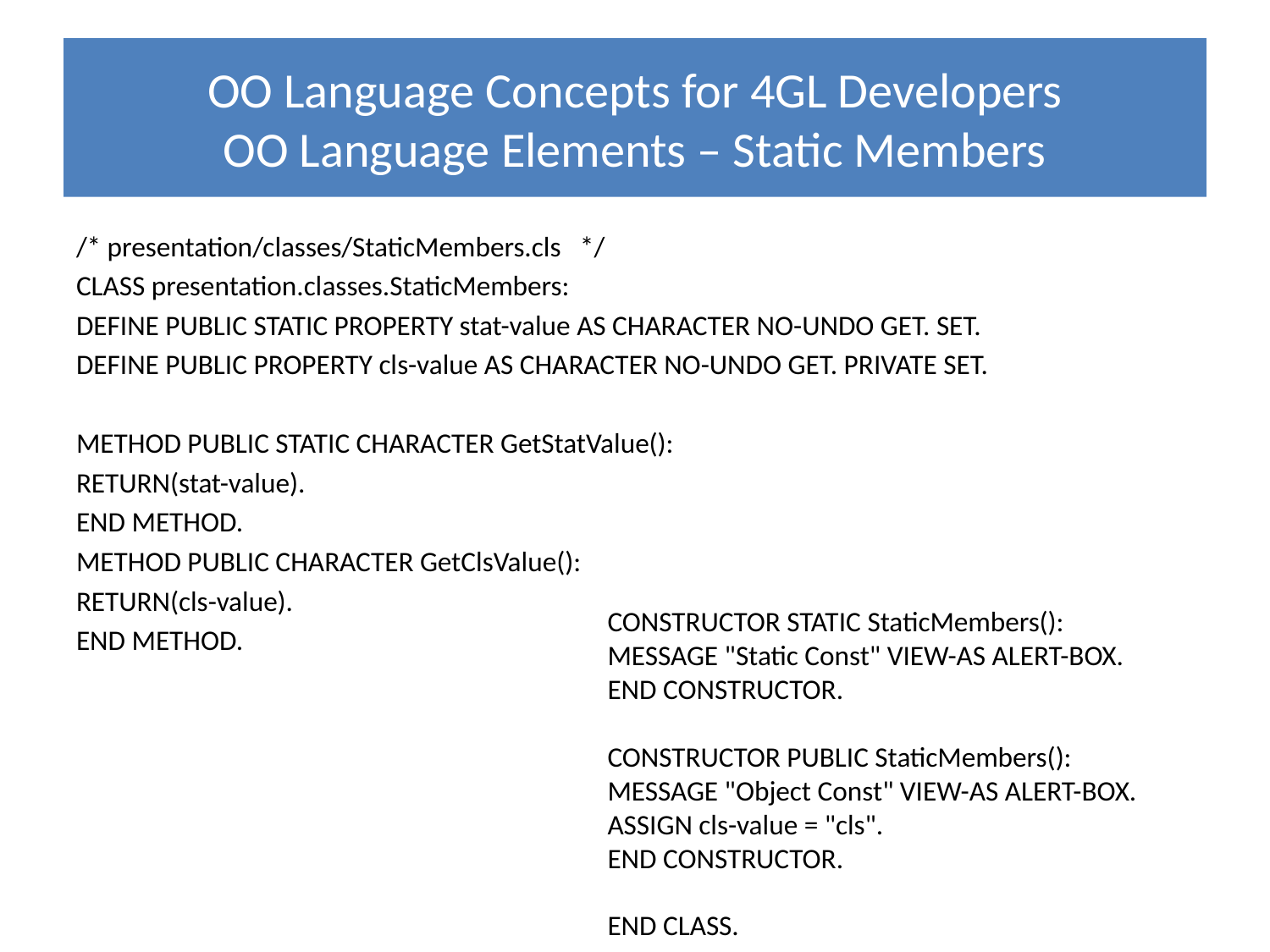

# OO Language Concepts for 4GL Developers OO Language Elements – Static Members
/* presentation/classes/StaticMembers.cls   */
CLASS presentation.classes.StaticMembers:
DEFINE PUBLIC STATIC PROPERTY stat-value AS CHARACTER NO-UNDO GET. SET.
DEFINE PUBLIC PROPERTY cls-value AS CHARACTER NO-UNDO GET. PRIVATE SET.

METHOD PUBLIC STATIC CHARACTER GetStatValue():
RETURN(stat-value).
END METHOD.
METHOD PUBLIC CHARACTER GetClsValue():
RETURN(cls-value).
END METHOD.

CONSTRUCTOR STATIC StaticMembers():
MESSAGE "Static Const" VIEW-AS ALERT-BOX.
END CONSTRUCTOR.

CONSTRUCTOR PUBLIC StaticMembers():
MESSAGE "Object Const" VIEW-AS ALERT-BOX.
ASSIGN cls-value = "cls".
END CONSTRUCTOR.

END CLASS.